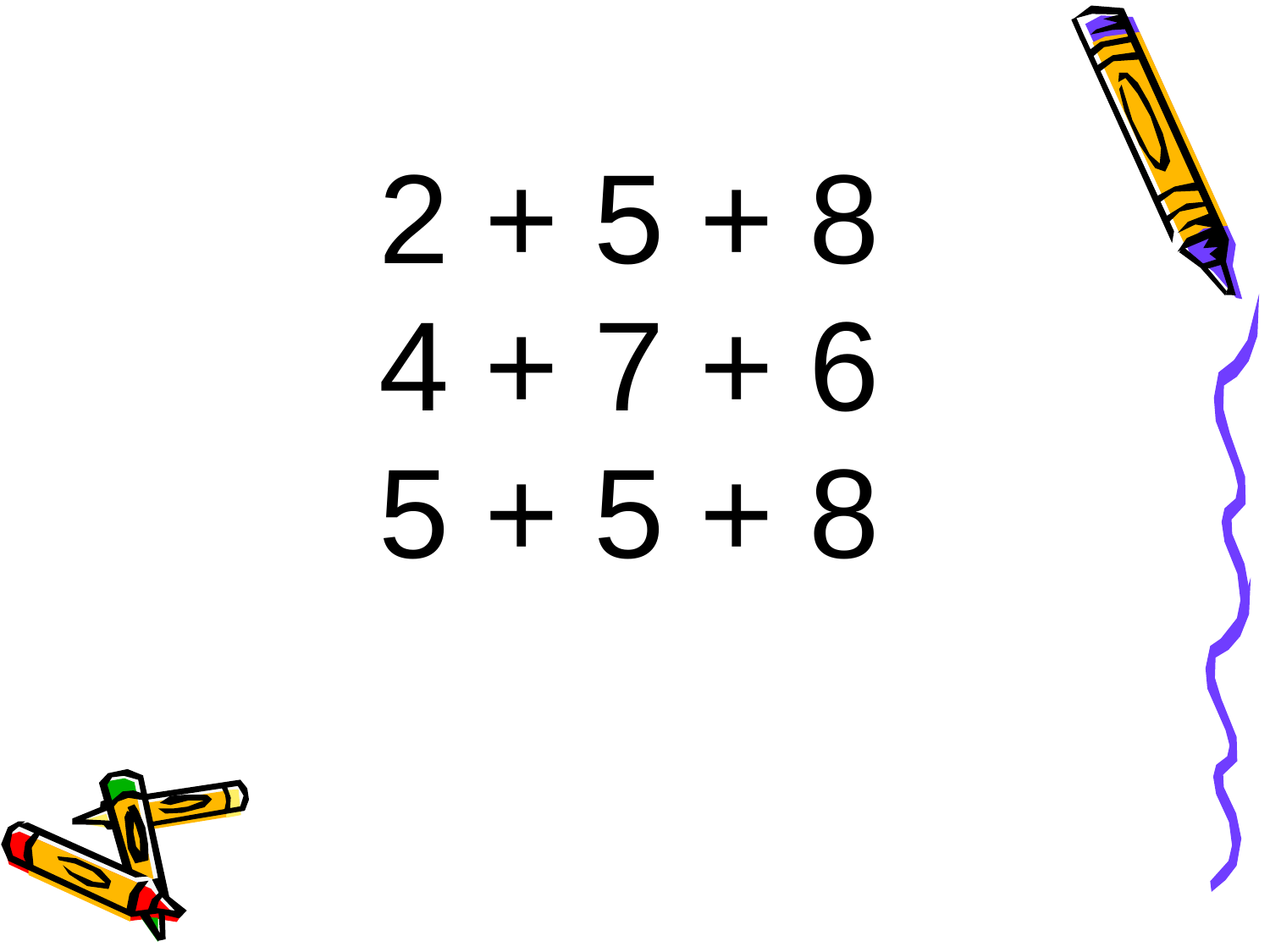

2 + 5 + 8
4 + 7 + 6
5 + 5 + 8